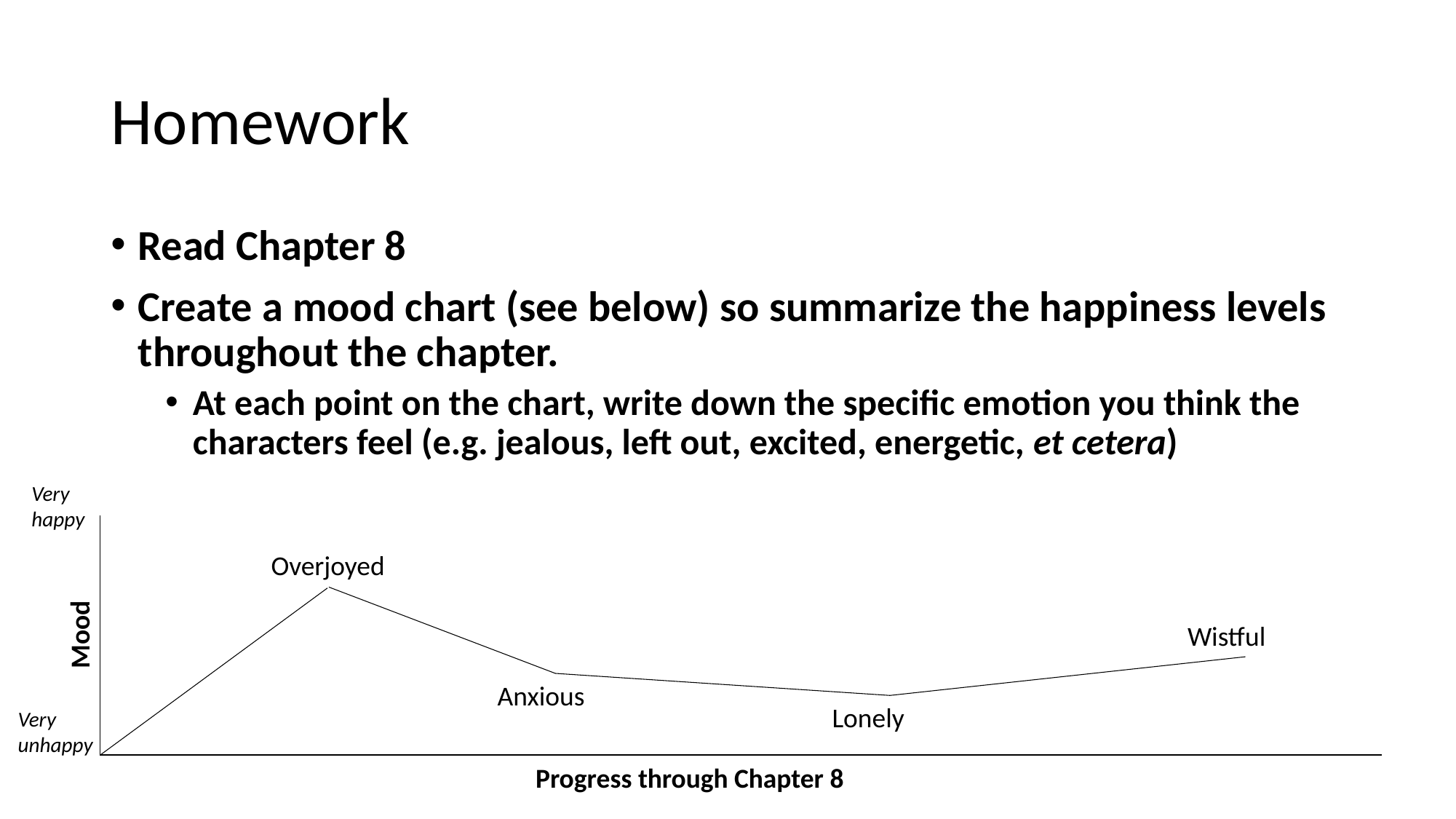

# Homework
Read Chapter 8
Create a mood chart (see below) so summarize the happiness levels throughout the chapter.
At each point on the chart, write down the specific emotion you think the characters feel (e.g. jealous, left out, excited, energetic, et cetera)
Very happy
|  |
| --- |
Overjoyed
Mood
Wistful
Anxious
Lonely
Very unhappy
Progress through Chapter 8